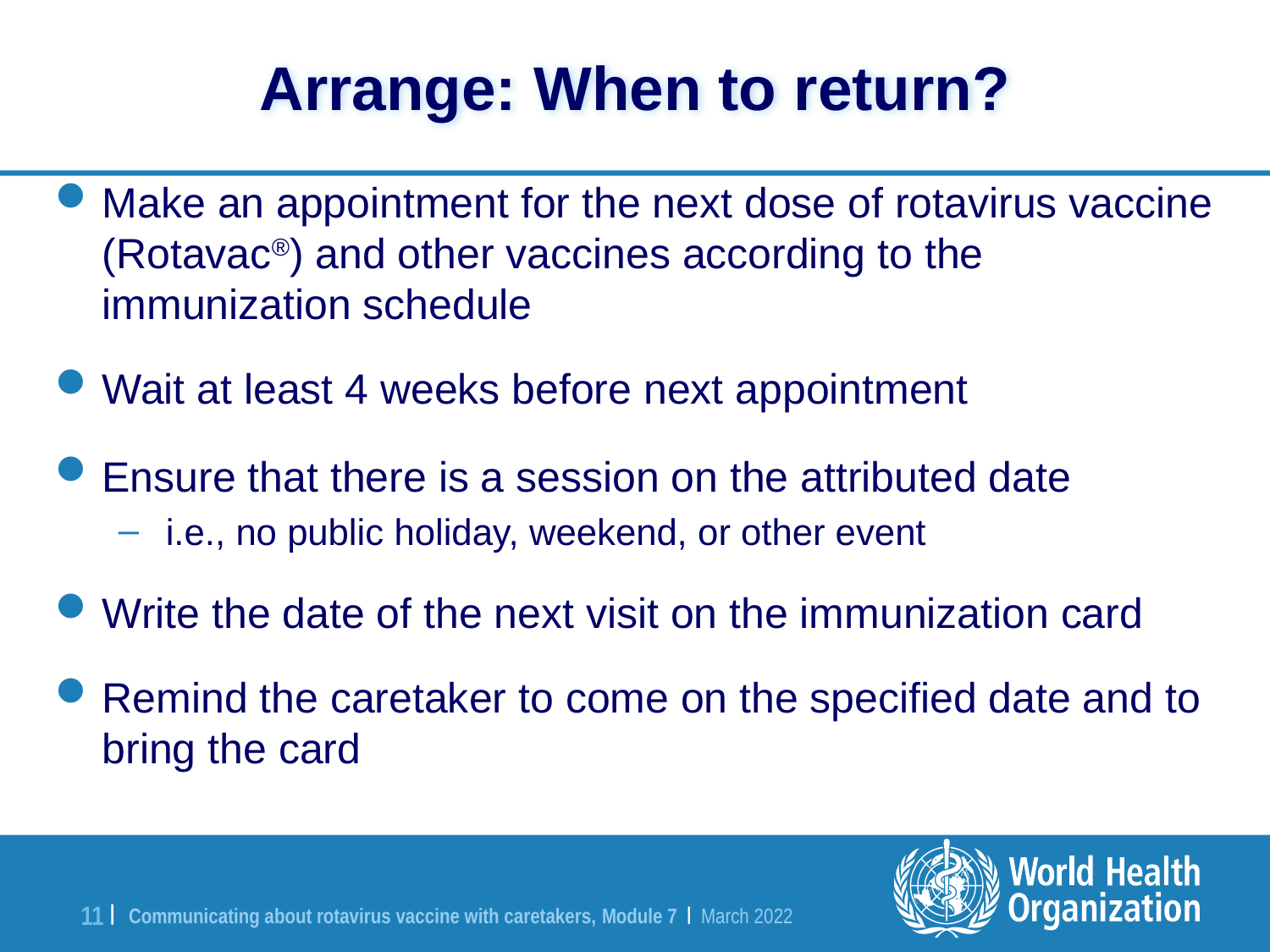

# Arrange: When to return?
Make an appointment for the next dose of rotavirus vaccine (Rotavac®) and other vaccines according to the immunization schedule
Wait at least 4 weeks before next appointment
Ensure that there is a session on the attributed date
i.e., no public holiday, weekend, or other event
Write the date of the next visit on the immunization card
Remind the caretaker to come on the specified date and to bring the card